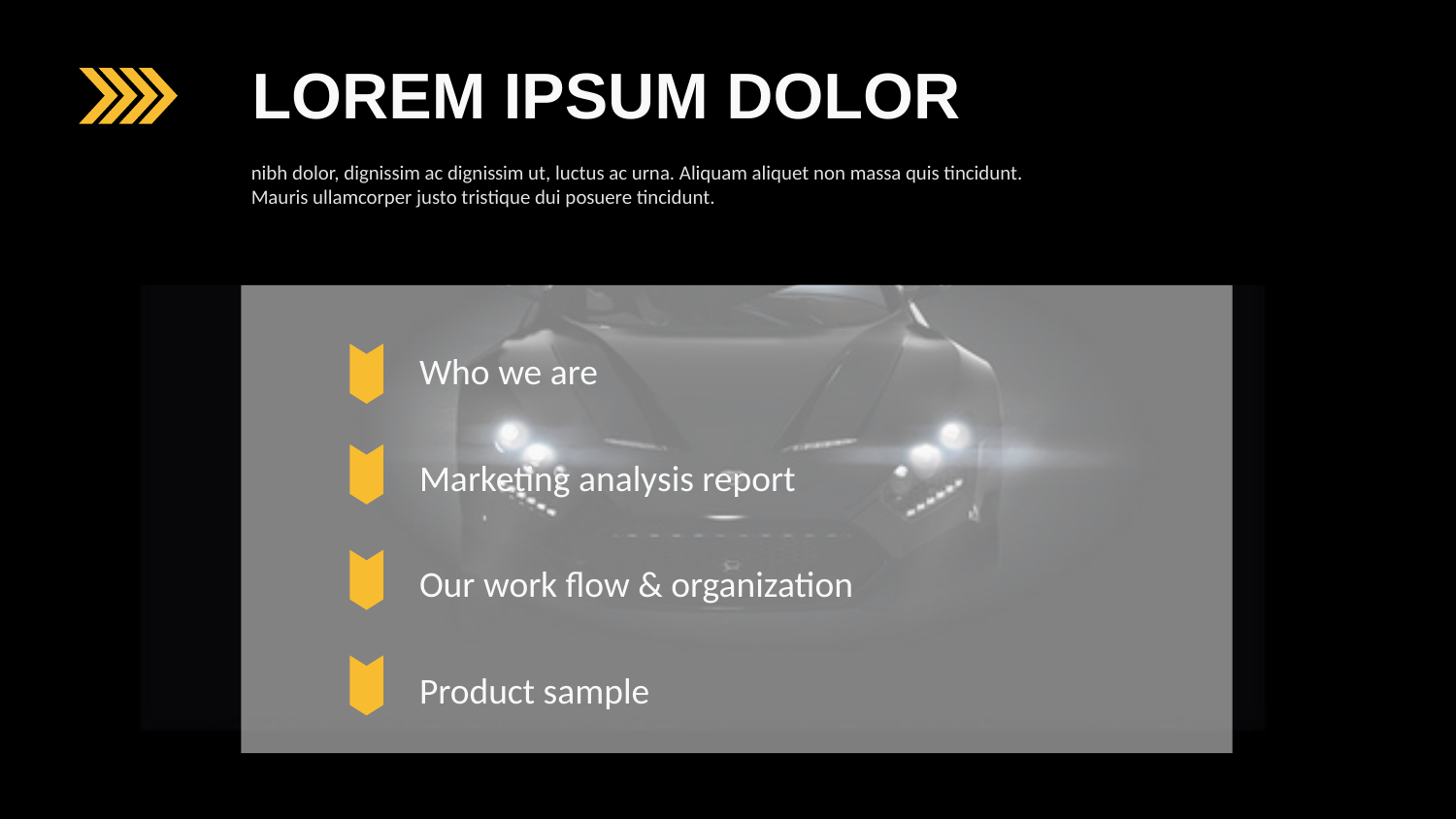

LOREM IPSUM DOLOR

nibh dolor, dignissim ac dignissim ut, luctus ac urna. Aliquam aliquet non massa quis tincidunt. Mauris ullamcorper justo tristique dui posuere tincidunt.

Who we are

Marketing analysis report

Our work flow & organization

Product sample